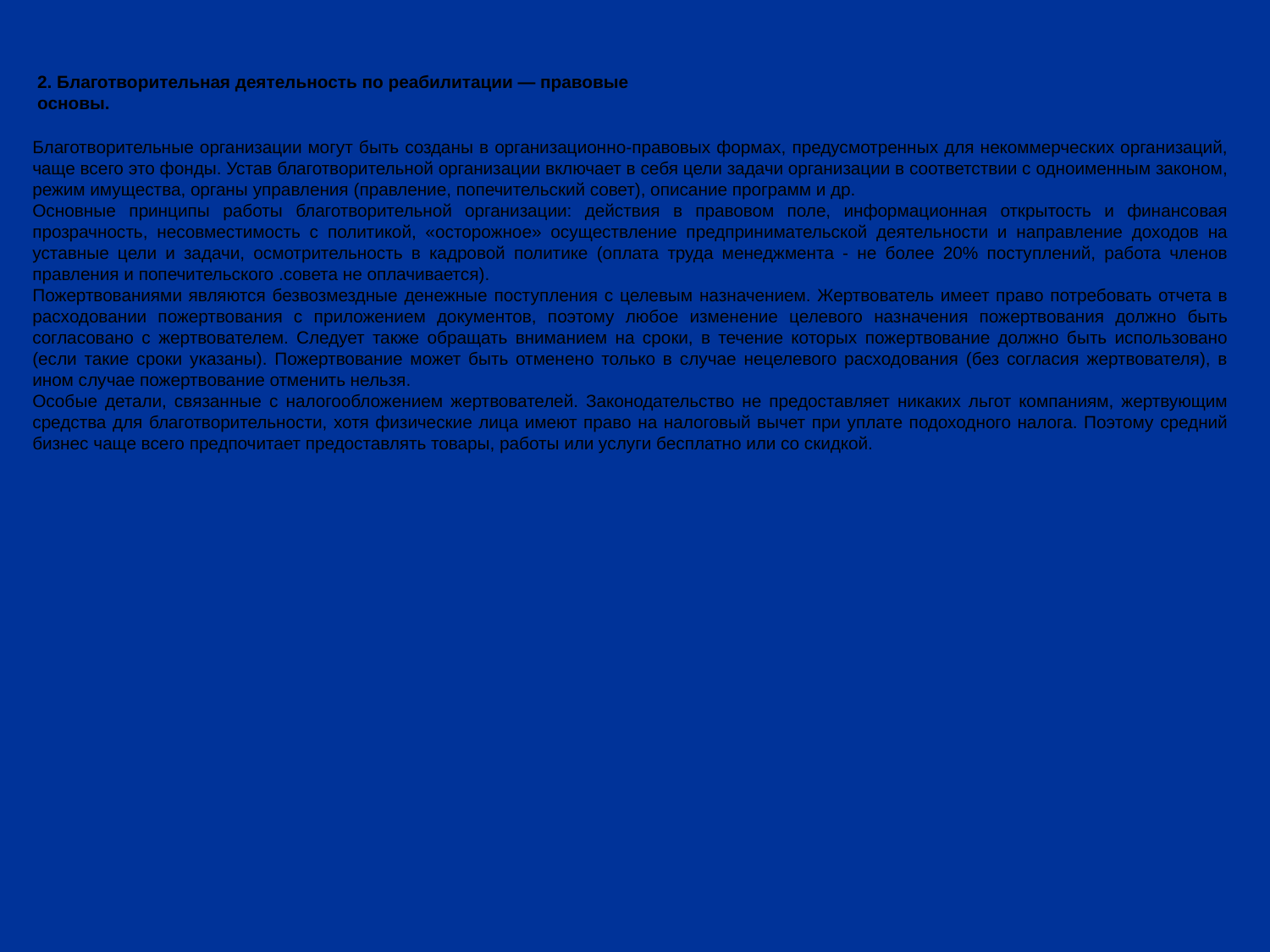

2. Благотворительная деятельность по реабилитации — правовые основы.

Благотворительные организации могут быть созданы в организационно-правовых формах, предусмотренных для некоммерческих организаций, чаще всего это фонды. Устав благотворительной организации включает в себя цели задачи организации в соответствии с одноименным законом, режим имущества, органы управления (правление, попечительский совет), описание программ и др.
Основные принципы работы благотворительной организации: действия в правовом поле, информационная открытость и финансовая прозрачность, несовместимость с политикой, «осторожное» осуществление предпринимательской деятельности и направление доходов на уставные цели и задачи, осмотрительность в кадровой политике (оплата труда менеджмента - не более 20% поступлений, работа членов правления и попечительского .совета не оплачивается).
Пожертвованиями являются безвозмездные денежные поступления с целевым назначением. Жертвователь имеет право потребовать отчета в расходовании пожертвования с приложением документов, поэтому любое изменение целевого назначения пожертвования должно быть согласовано с жертвователем. Следует также обращать вниманием на сроки, в течение которых пожертвование должно быть использовано (если такие сроки указаны). Пожертвование может быть отменено только в случае нецелевого расходования (без согласия жертвователя), в ином случае пожертвование отменить нельзя.
Особые детали, связанные с налогообложением жертвователей. Законодательство не предоставляет никаких льгот компаниям, жертвующим средства для благотворительности, хотя физические лица имеют право на налоговый вычет при уплате подоходного налога. Поэтому средний бизнес чаще всего предпочитает предоставлять товары, работы или услуги бесплатно или со скидкой.